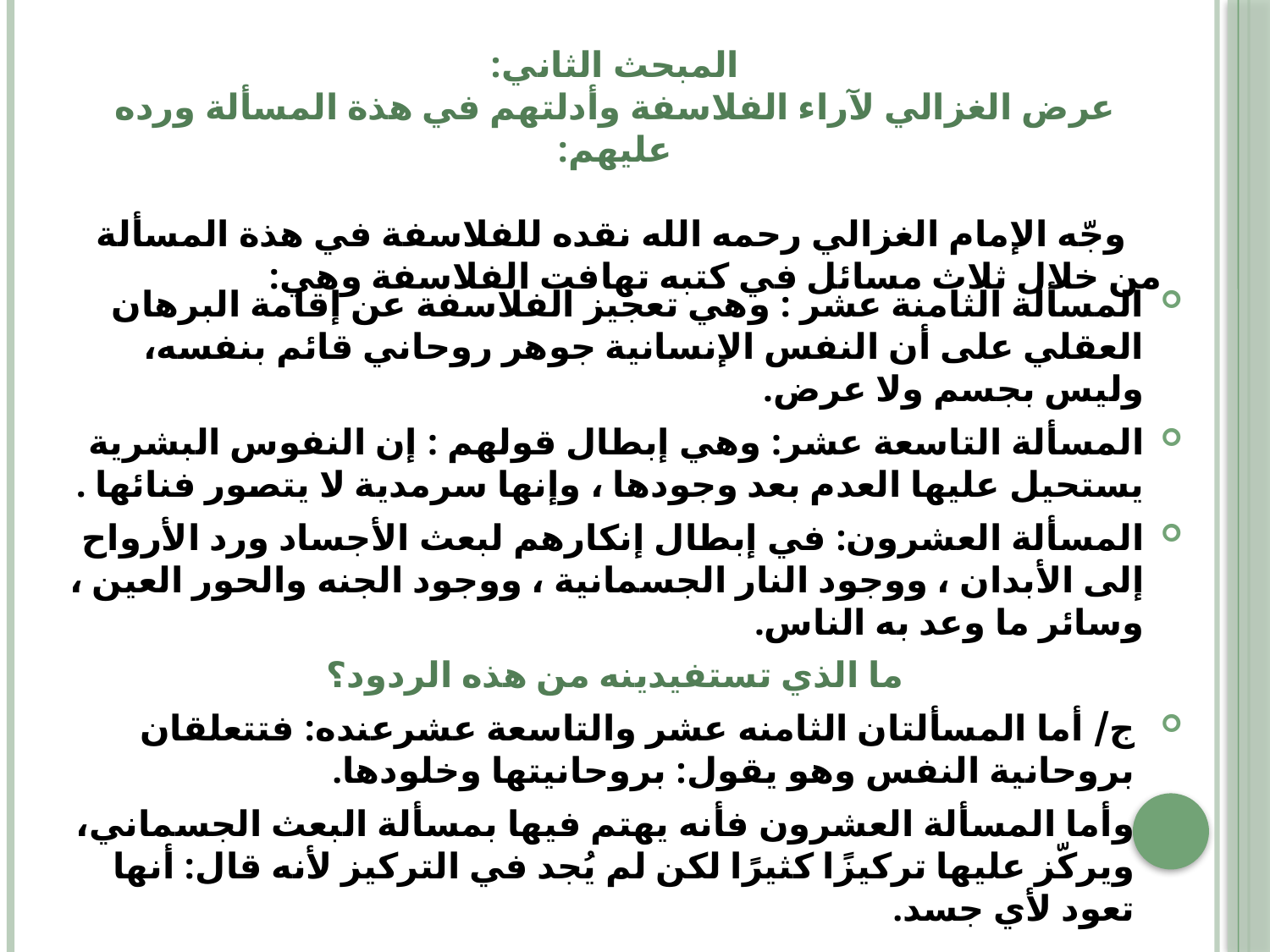

المبحث الثاني:
عرض الغزالي لآراء الفلاسفة وأدلتهم في هذة المسألة ورده عليهم:

    وجّه الإمام الغزالي رحمه الله نقده للفلاسفة في هذة المسألة من خلال ثلاث مسائل في كتبه تهافت الفلاسفة وهي:
#
المسألة الثامنة عشر : وهي تعجيز الفلاسفة عن إقامة البرهان العقلي على أن النفس الإنسانية جوهر روحاني قائم بنفسه، وليس بجسم ولا عرض.
المسألة التاسعة عشر: وهي إبطال قولهم : إن النفوس البشرية يستحيل عليها العدم بعد وجودها ، وإنها سرمدية لا يتصور فنائها .
المسألة العشرون: في إبطال إنكارهم لبعث الأجساد ورد الأرواح إلى الأبدان ، ووجود النار الجسمانية ، ووجود الجنه والحور العين ، وسائر ما وعد به الناس.
ما الذي تستفيدينه من هذه الردود؟
ج/ أما المسألتان الثامنه عشر والتاسعة عشرعنده: فتتعلقان بروحانية النفس وهو يقول: بروحانيتها وخلودها.
وأما المسألة العشرون فأنه يهتم فيها بمسألة البعث الجسماني، ويركّز عليها تركيزًا كثيرًا لكن لم يُجد في التركيز لأنه قال: أنها تعود لأي جسد.